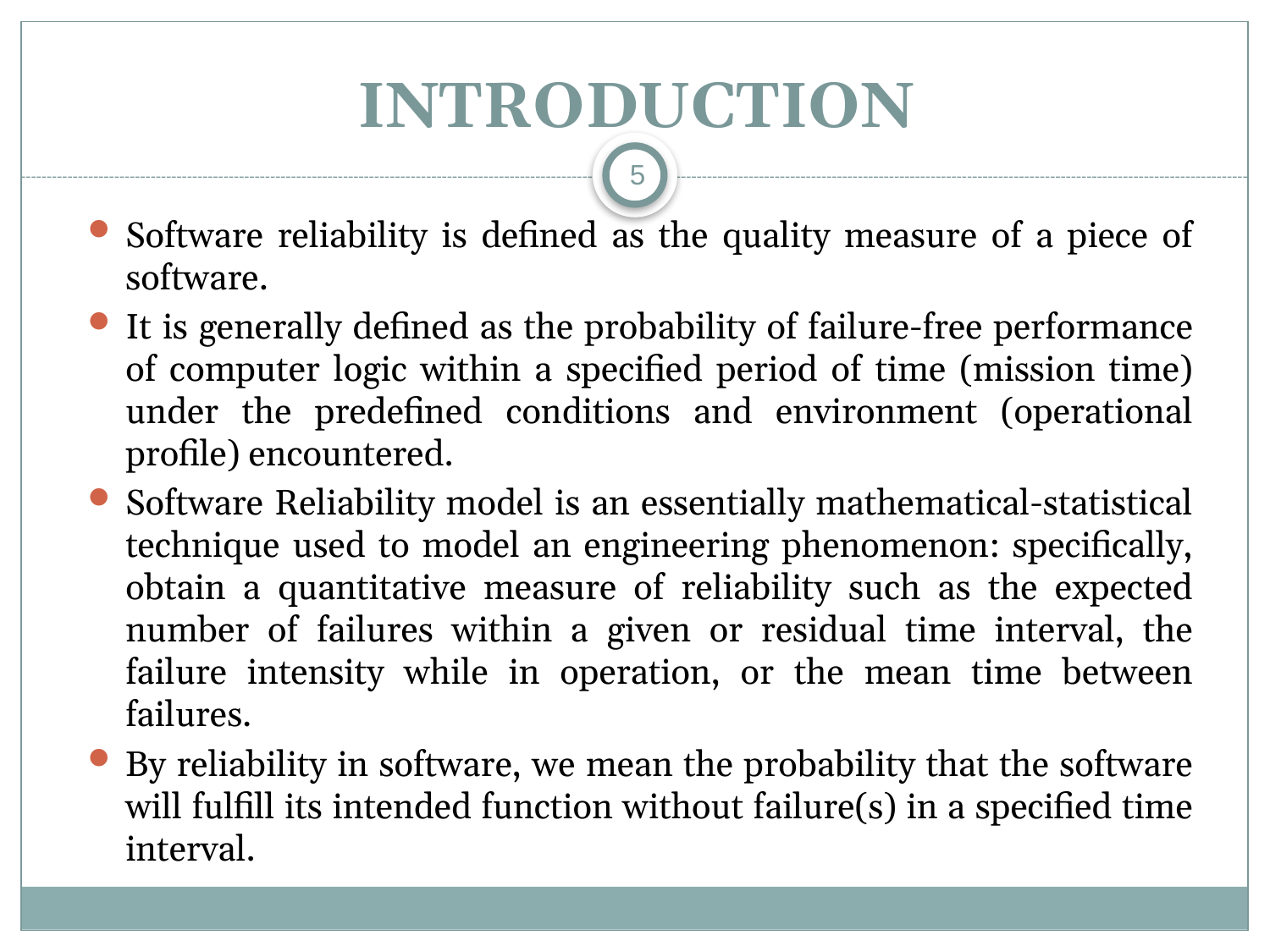

# Introduction
5

Software reliability is defined as the quality measure of a piece of software.
It is generally defined as the probability of failure-free performance of computer logic within a specified period of time (mission time) under the predefined conditions and environment (operational profile) encountered.
Software Reliability model is an essentially mathematical-statistical technique used to model an engineering phenomenon: specifically, obtain a quantitative measure of reliability such as the expected number of failures within a given or residual time interval, the failure intensity while in operation, or the mean time between failures.
By reliability in software, we mean the probability that the software will fulfill its intended function without failure(s) in a specified time interval.